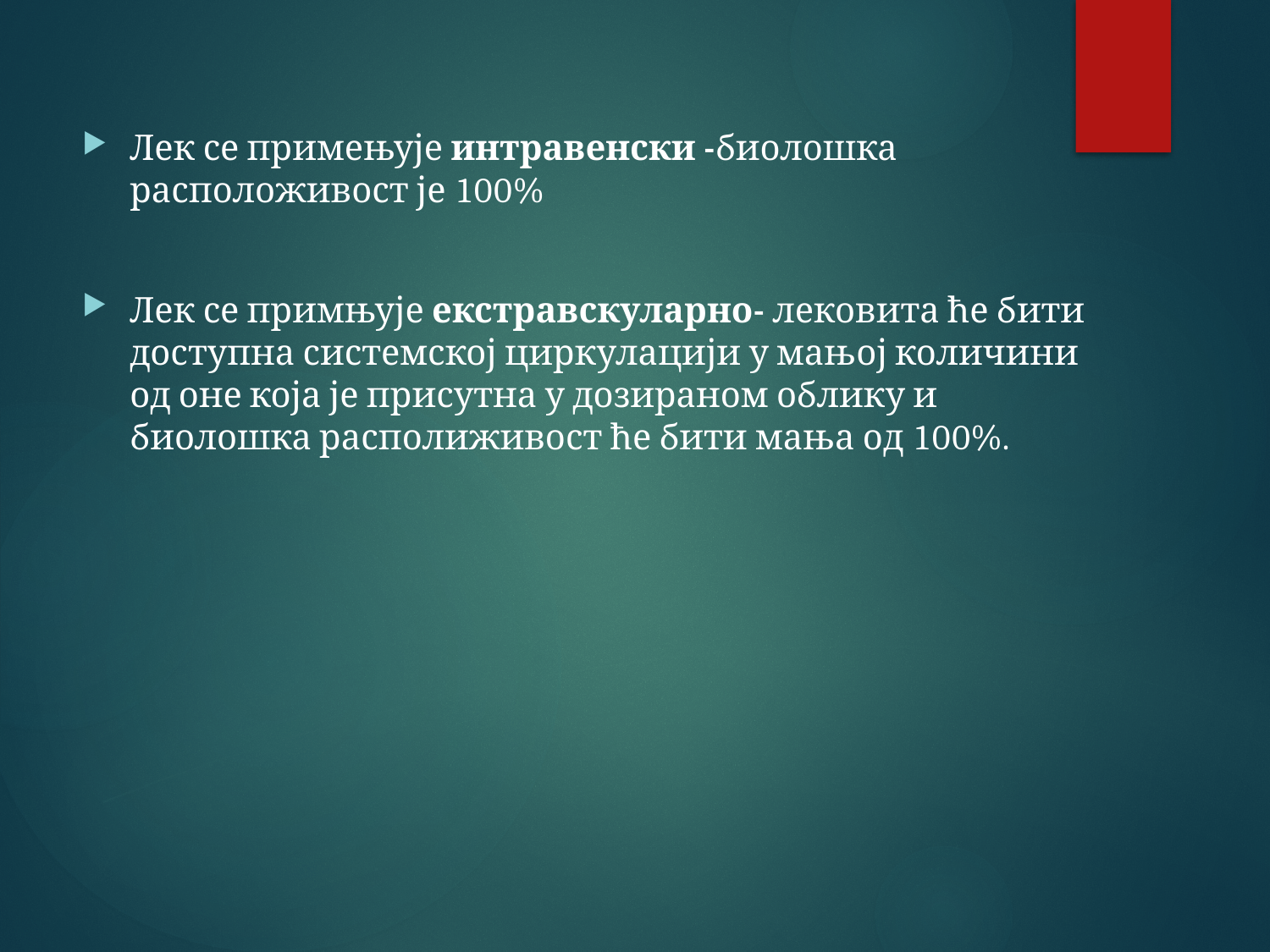

Лек се примењује интравенски -биолошка расположивост је 100%

Лек се примњује екстравскуларно- лековита ће бити доступна системској циркулацији у мањој количини од оне која је присутна у дозираном облику и биолошка располиживост ће бити мања од 100%.